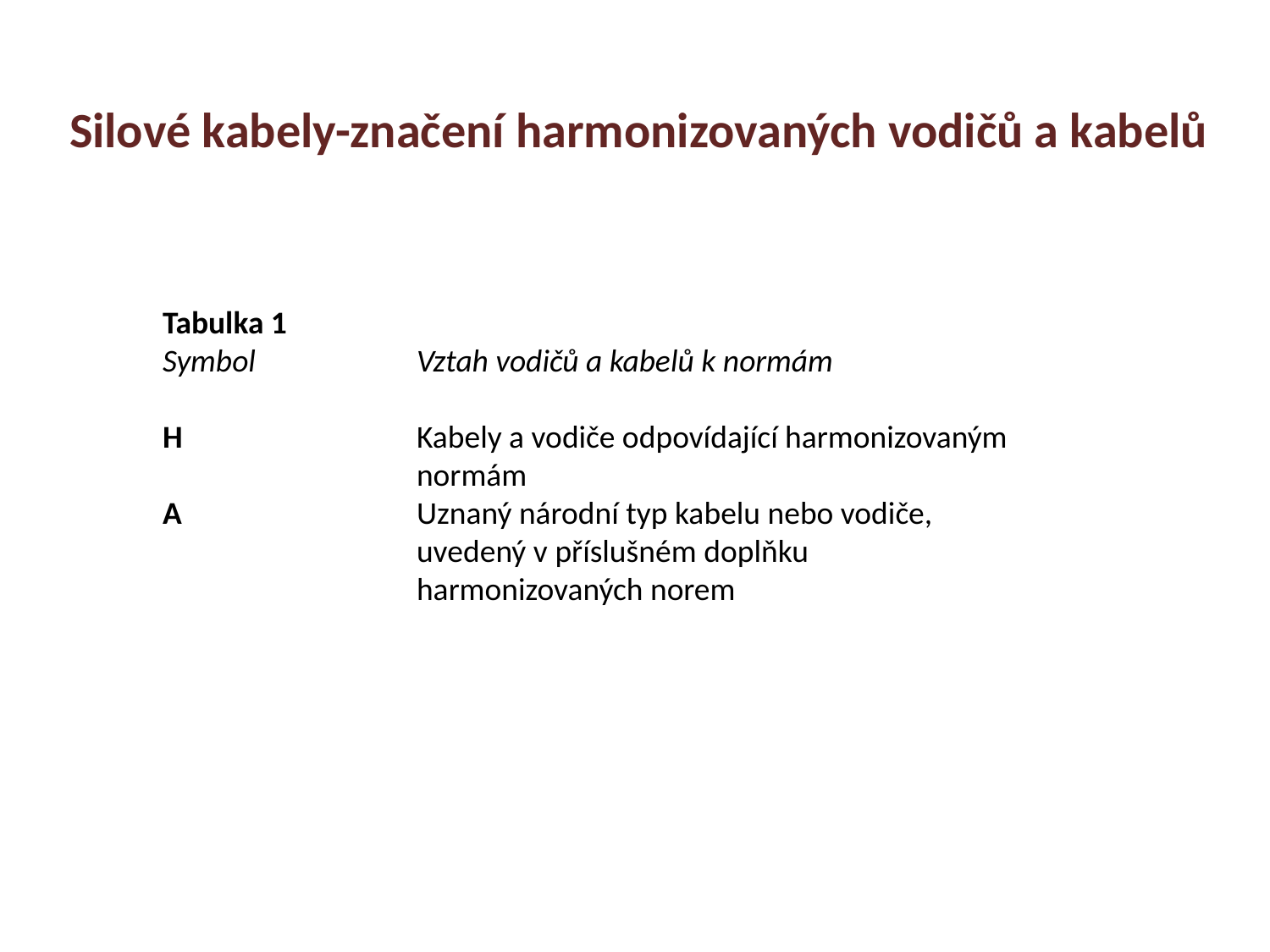

Silové kabely-značení harmonizovaných vodičů a kabelů

Tabulka 1
Symbol		Vztah vodičů a kabelů k normám

H		Kabely a vodiče odpovídající harmonizovaným                   		normám
A		Uznaný národní typ kabelu nebo vodiče, 		uvedený v příslušném doplňku 			harmonizovaných norem